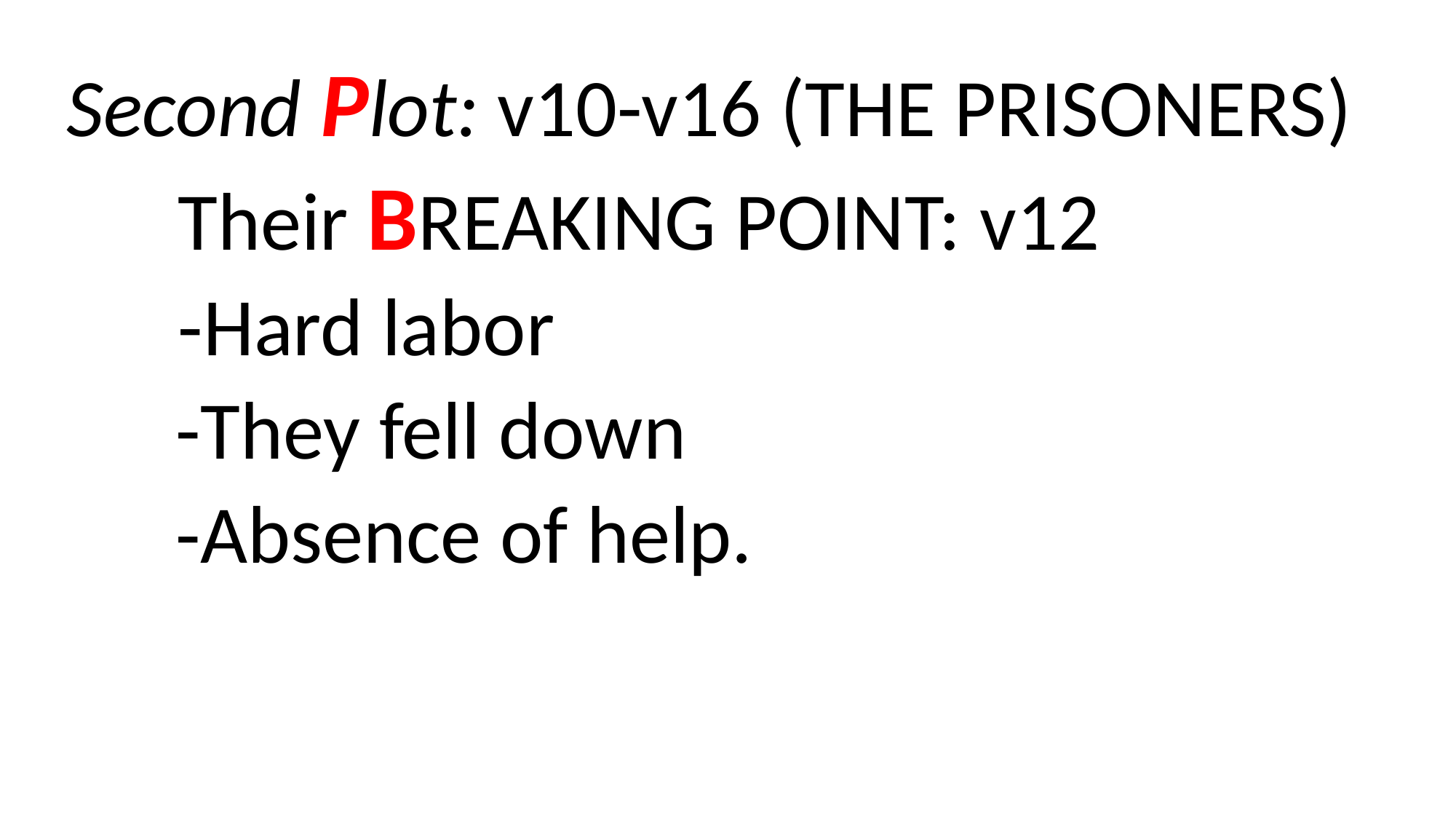

Second Plot: v10-v16 (THE PRISONERS)
      Their BREAKING POINT: v12
      -Hard labor
	-They fell down
	-Absence of help.